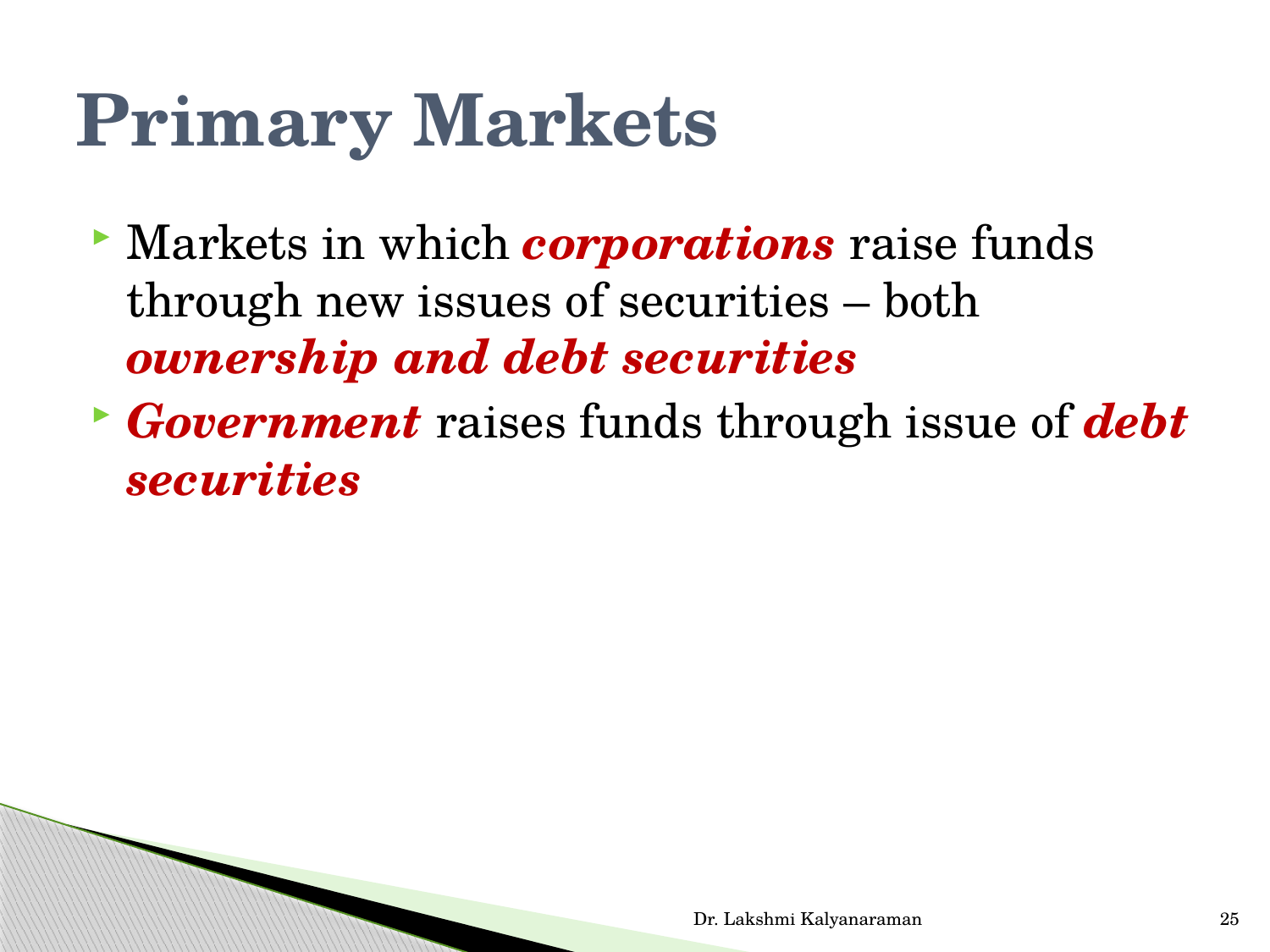

# Primary Markets
Markets in which corporations raise funds through new issues of securities – both ownership and debt securities
Government raises funds through issue of debt securities

Dr. Lakshmi Kalyanaraman
25